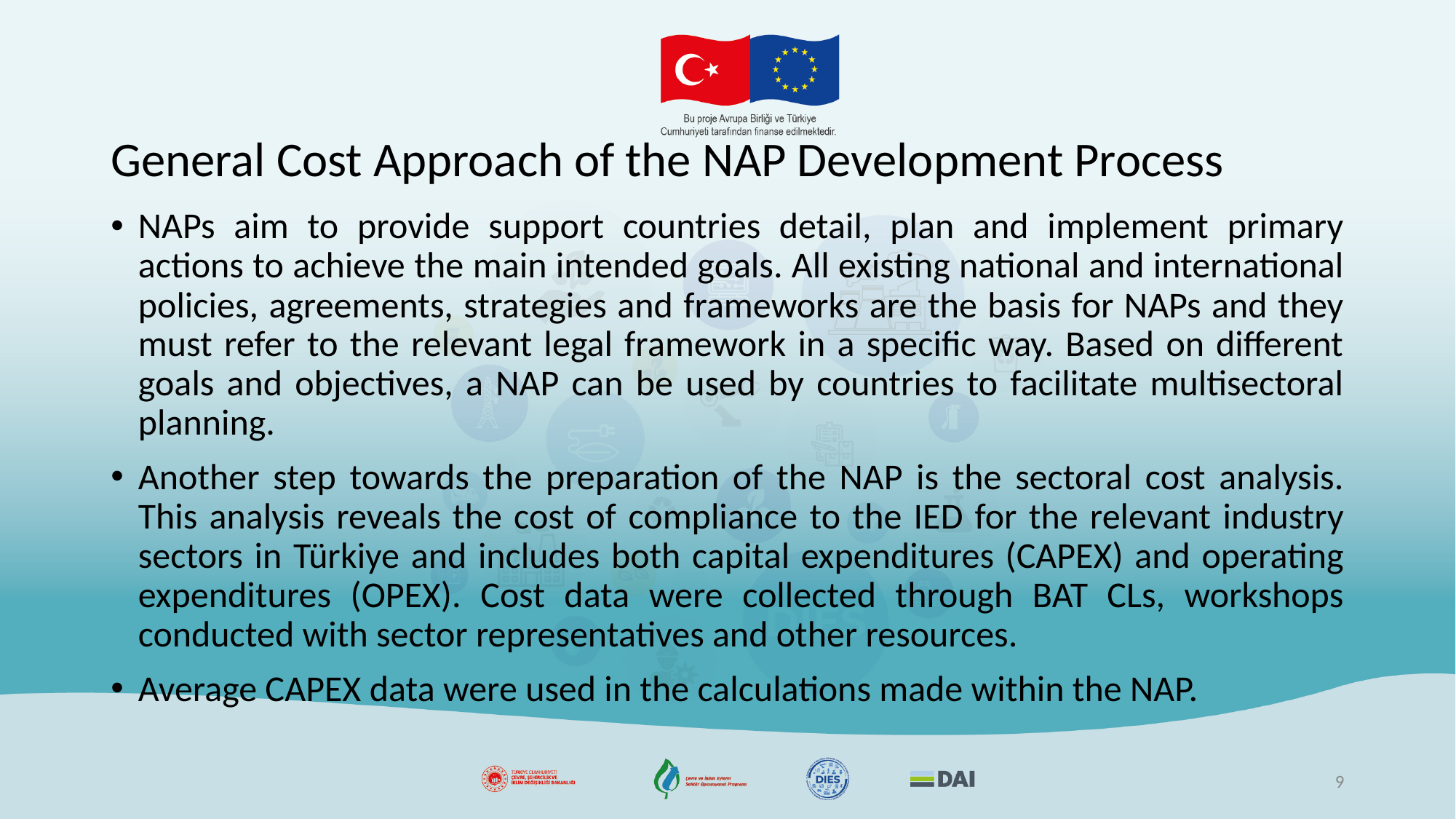

# General Cost Approach of the NAP Development Process
NAPs aim to provide support countries detail, plan and implement primary actions to achieve the main intended goals. All existing national and international policies, agreements, strategies and frameworks are the basis for NAPs and they must refer to the relevant legal framework in a specific way. Based on different goals and objectives, a NAP can be used by countries to facilitate multisectoral planning.
Another step towards the preparation of the NAP is the sectoral cost analysis. This analysis reveals the cost of compliance to the IED for the relevant industry sectors in Türkiye and includes both capital expenditures (CAPEX) and operating expenditures (OPEX). Cost data were collected through BAT CLs, workshops conducted with sector representatives and other resources.
Average CAPEX data were used in the calculations made within the NAP.
9